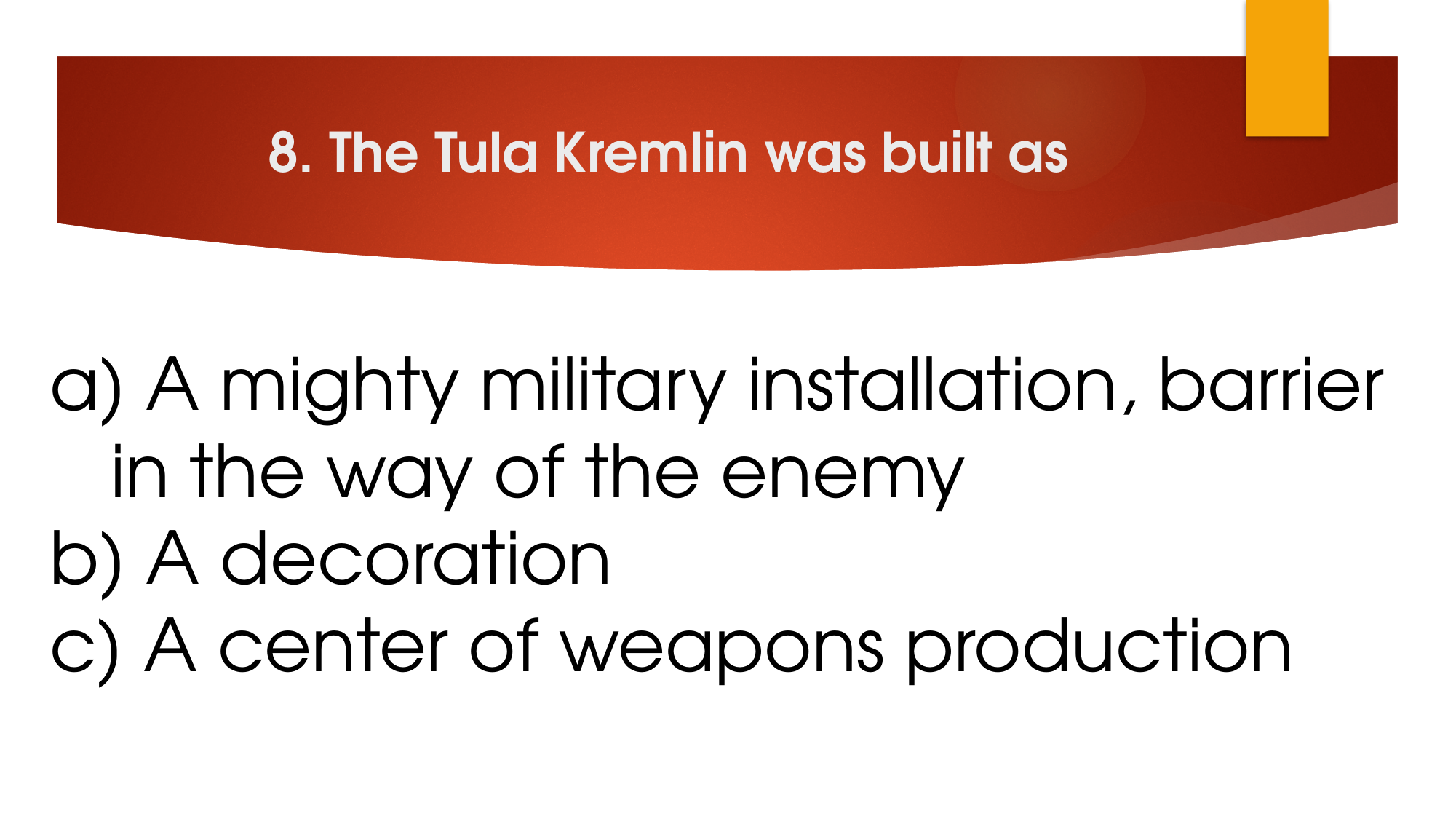

# 8. The Tula Kremlin was built as
 A mighty military installation, barrier  in the way of the enemy
 A decoration
 A center of weapons production